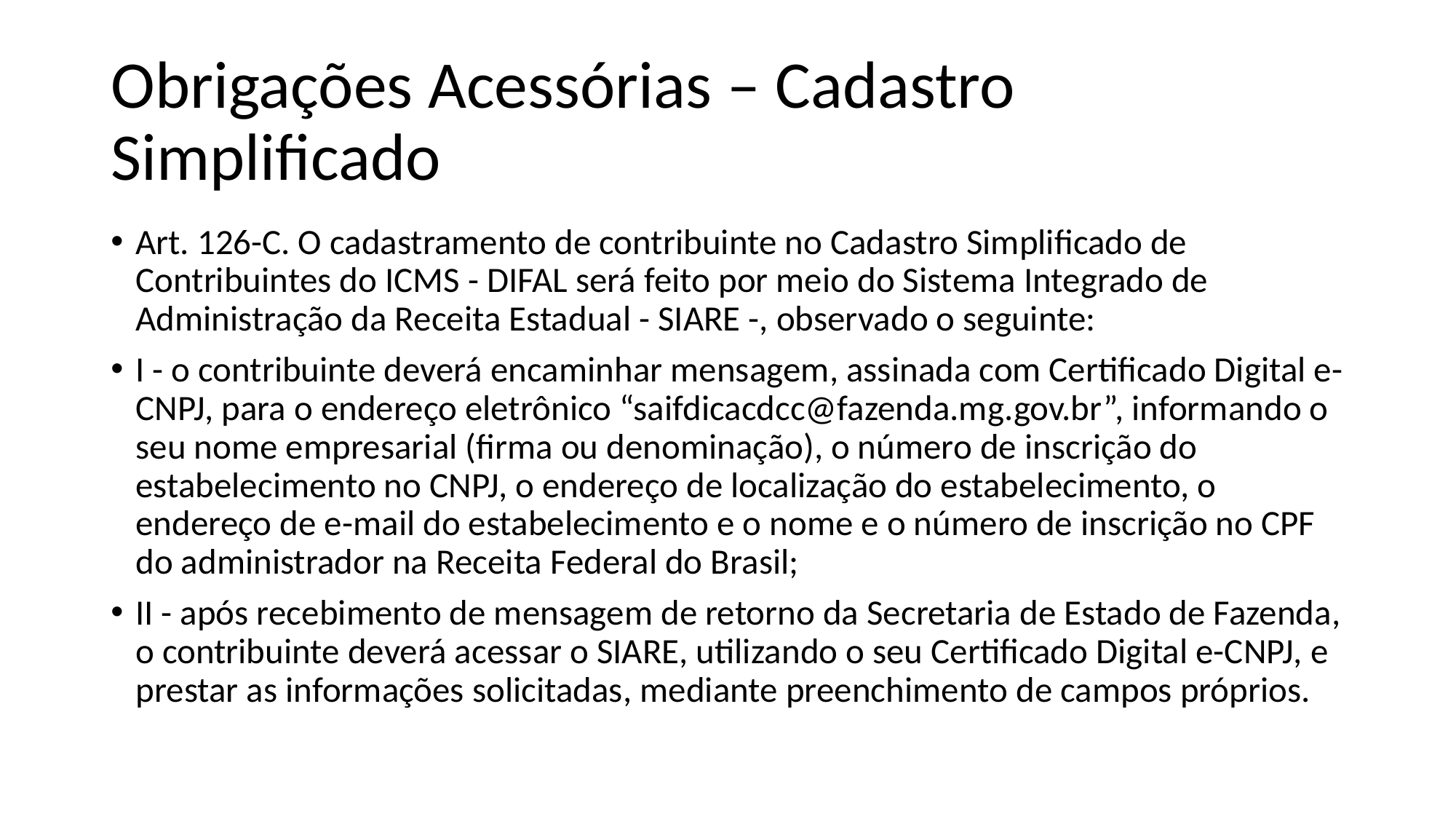

# Obrigações Acessórias – Cadastro Simplificado
Art. 126-C. O cadastramento de contribuinte no Cadastro Simplificado de Contribuintes do ICMS - DIFAL será feito por meio do Sistema Integrado de Administração da Receita Estadual - SIARE -, observado o seguinte:
I - o contribuinte deverá encaminhar mensagem, assinada com Certificado Digital e-CNPJ, para o endereço eletrônico “saifdicacdcc@fazenda.mg.gov.br”, informando o seu nome empresarial (firma ou denominação), o número de inscrição do estabelecimento no CNPJ, o endereço de localização do estabelecimento, o endereço de e-mail do estabelecimento e o nome e o número de inscrição no CPF do administrador na Receita Federal do Brasil;
II - após recebimento de mensagem de retorno da Secretaria de Estado de Fazenda, o contribuinte deverá acessar o SIARE, utilizando o seu Certificado Digital e-CNPJ, e prestar as informações solicitadas, mediante preenchimento de campos próprios.